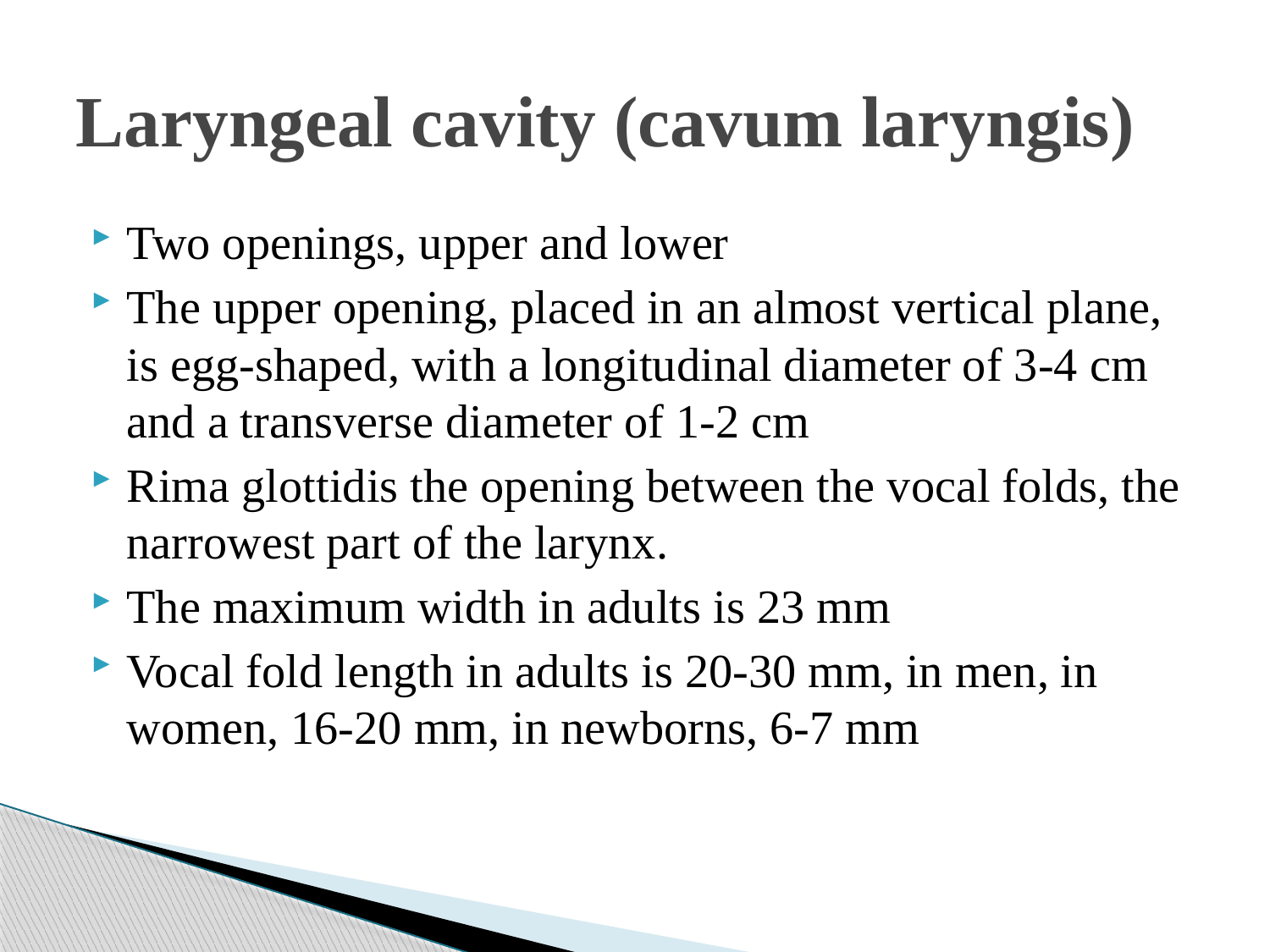

# Laryngeal cavity (cavum laryngis)
Two openings, upper and lower
The upper opening, placed in an almost vertical plane, is egg-shaped, with a longitudinal diameter of 3-4 cm and a transverse diameter of 1-2 cm
Rima glottidis the opening between the vocal folds, the narrowest part of the larynx.
The maximum width in adults is 23 mm
Vocal fold length in adults is 20-30 mm, in men, in women, 16-20 mm, in newborns, 6-7 mm